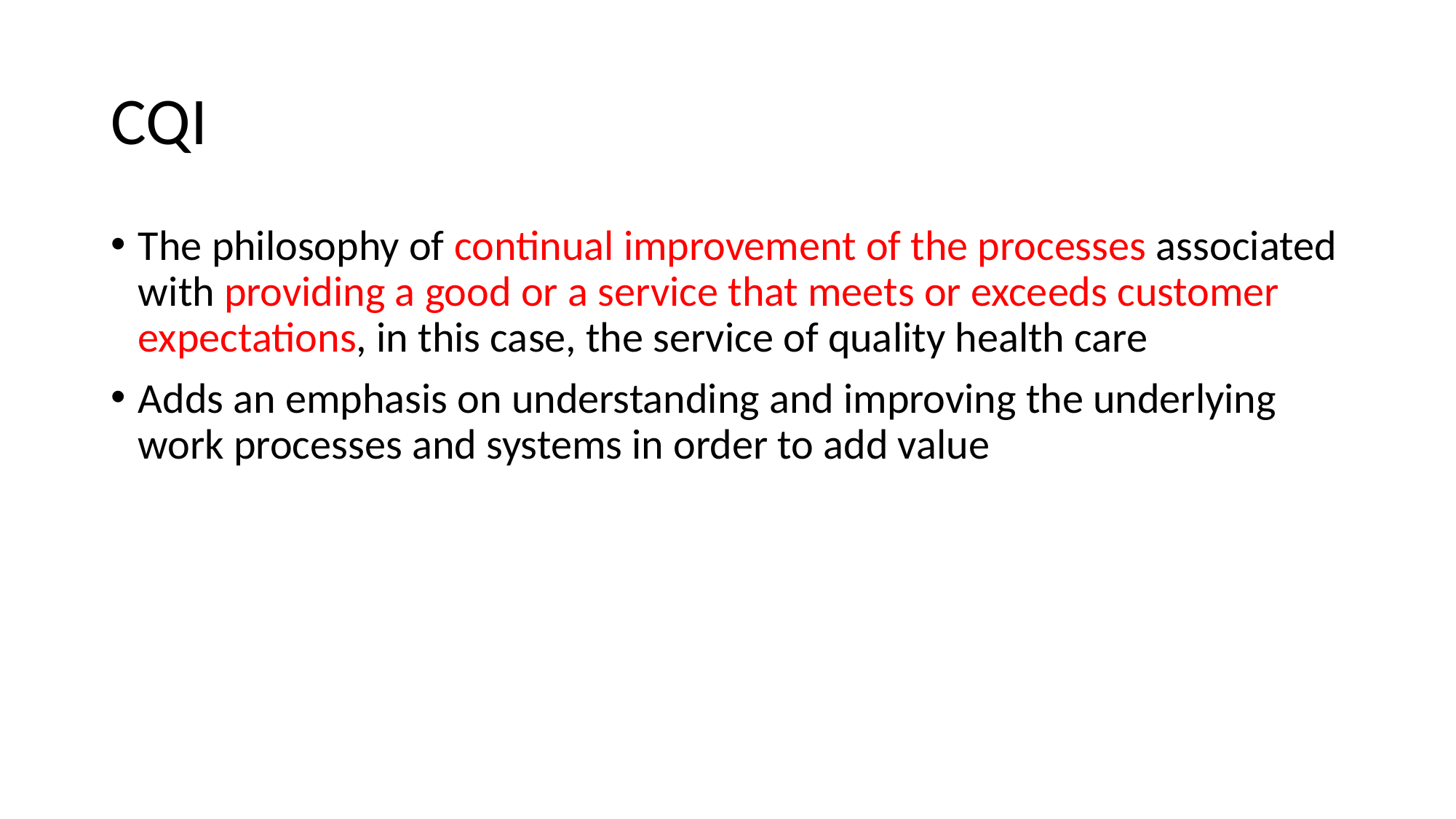

CQI
The philosophy of continual improvement of the processes associated with providing a good or a service that meets or exceeds customer expectations, in this case, the service of quality health care
Adds an emphasis on understanding and improving the underlying work processes and systems in order to add value